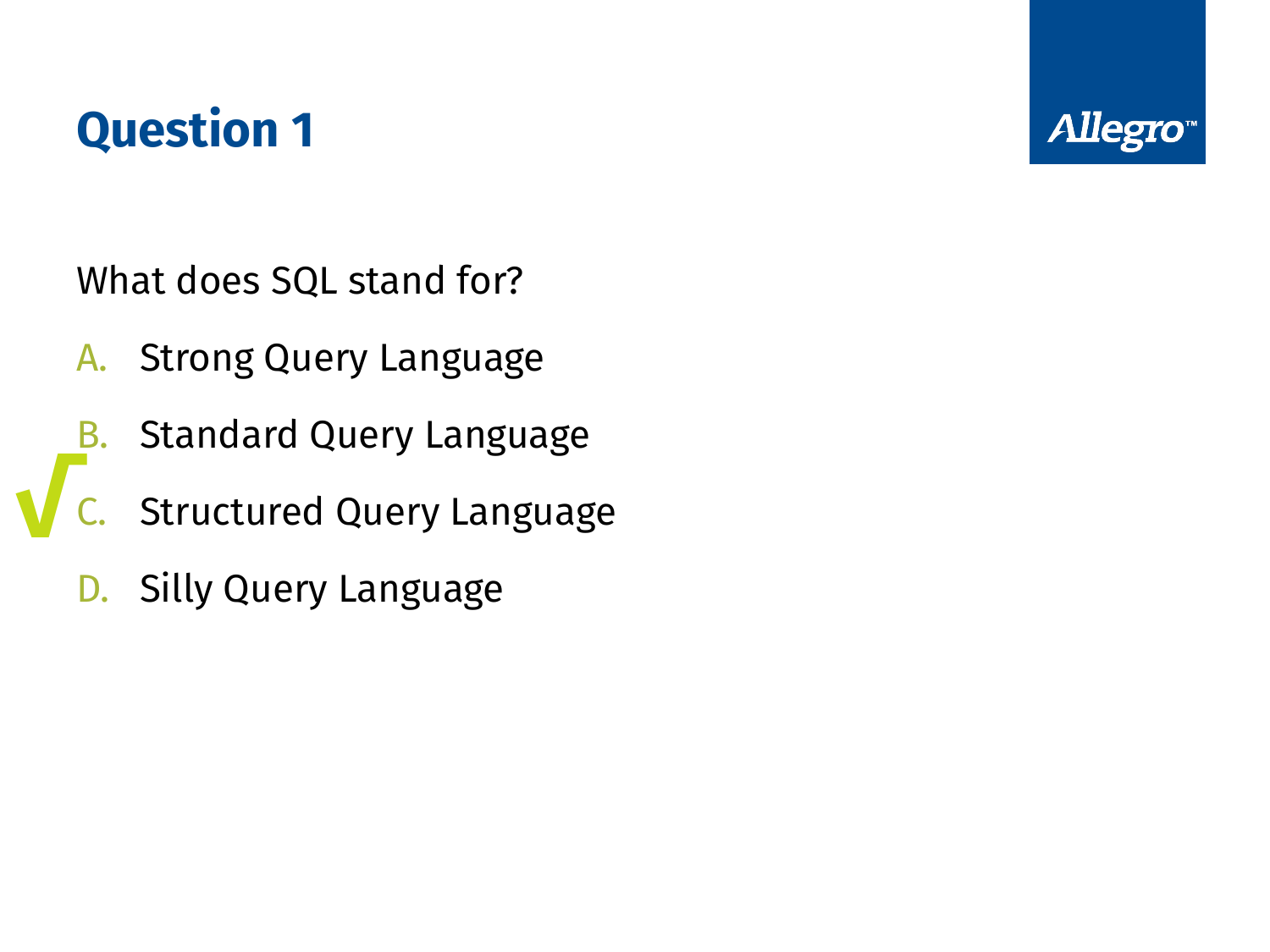

# Question 1

What does SQL stand for?
Strong Query Language
Standard Query Language
Structured Query Language
Silly Query Language
√